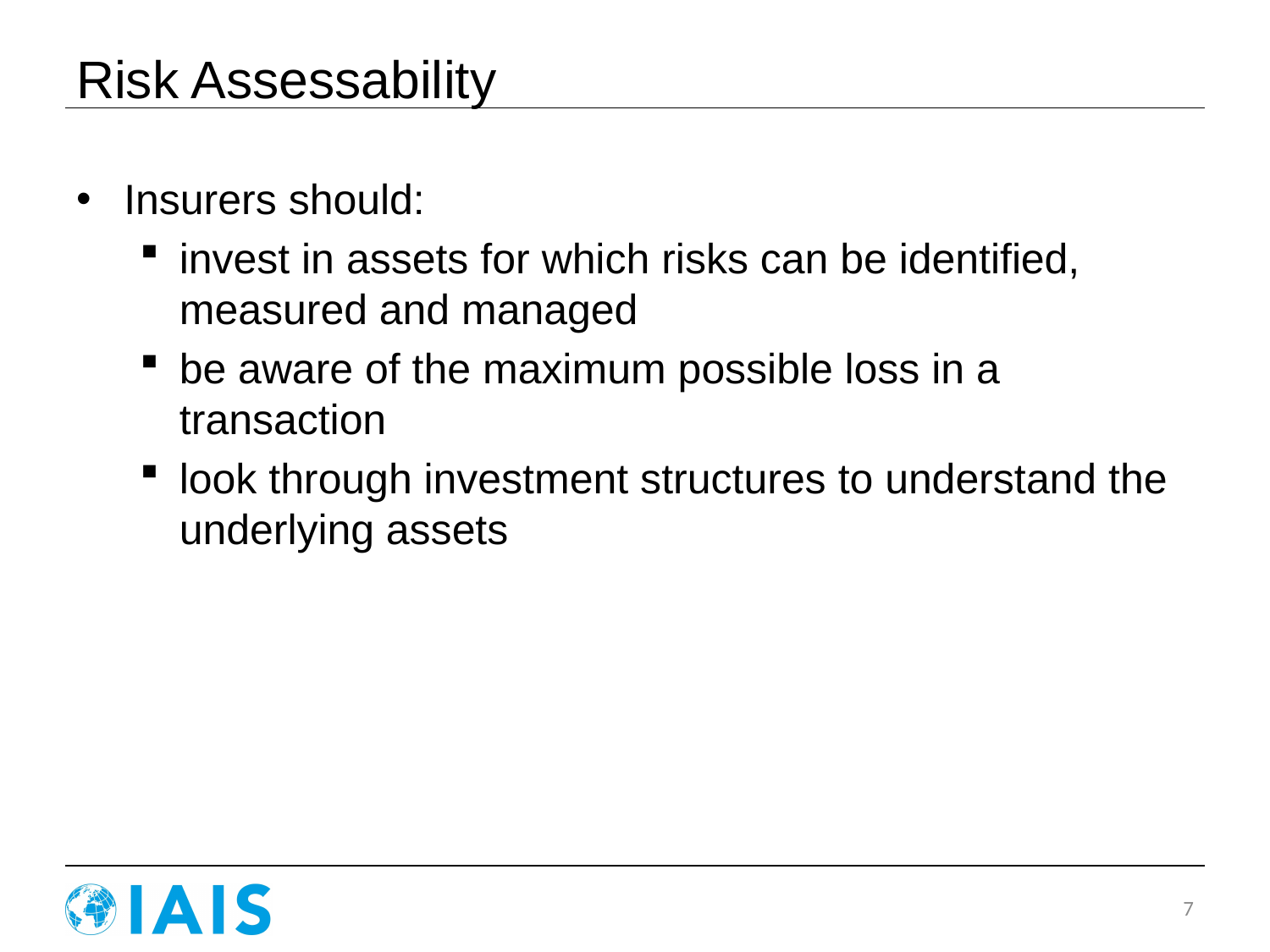

# Risk Assessability
Insurers should:
invest in assets for which risks can be identified, measured and managed
be aware of the maximum possible loss in a transaction
look through investment structures to understand the underlying assets
7